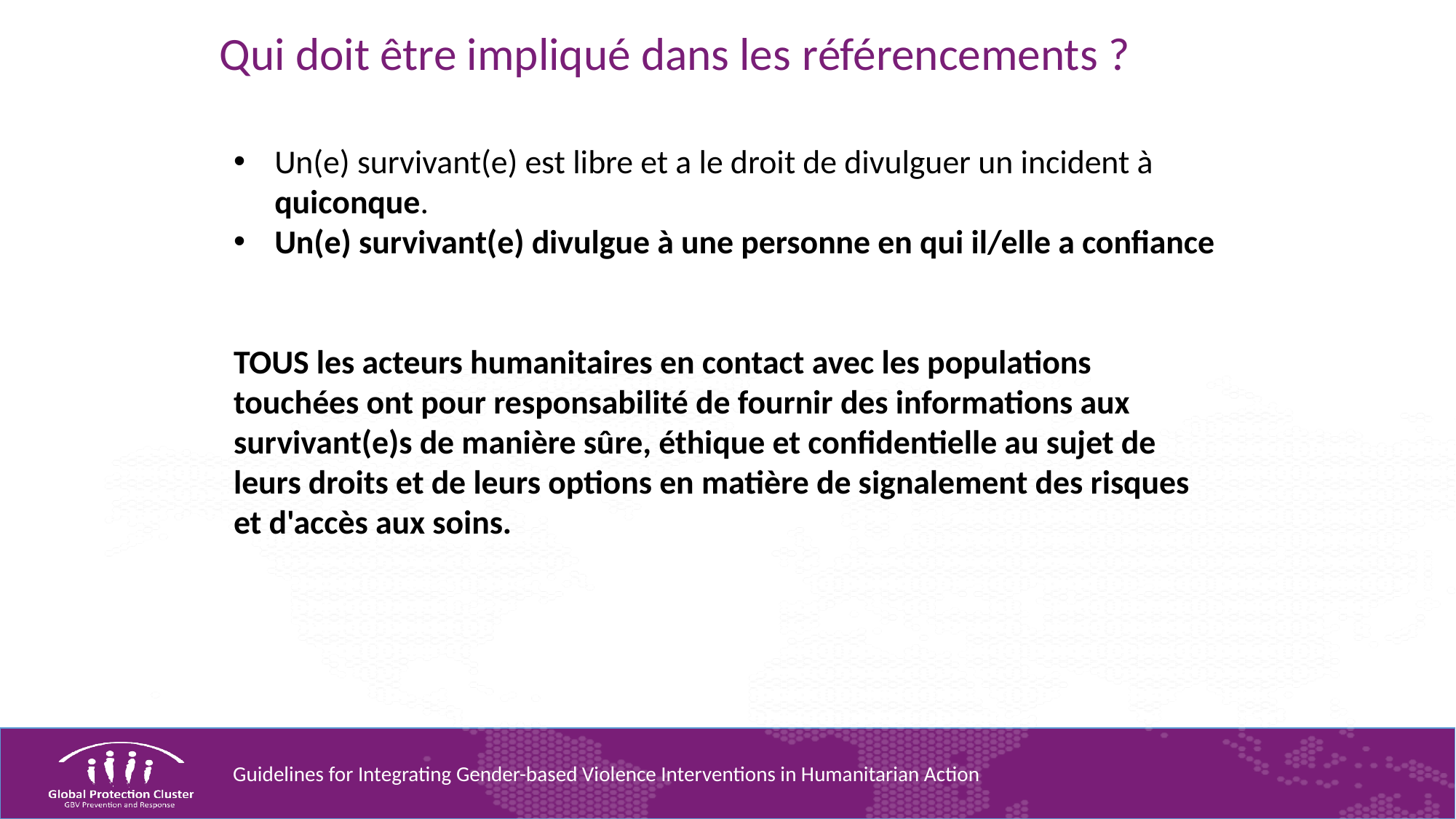

Qui doit être impliqué dans les référencements ?

Un(e) survivant(e) est libre et a le droit de divulguer un incident à quiconque.
Un(e) survivant(e) divulgue à une personne en qui il/elle a confiance

TOUS les acteurs humanitaires en contact avec les populations touchées ont pour responsabilité de fournir des informations aux survivant(e)s de manière sûre, éthique et confidentielle au sujet de leurs droits et de leurs options en matière de signalement des risques et d'accès aux soins.